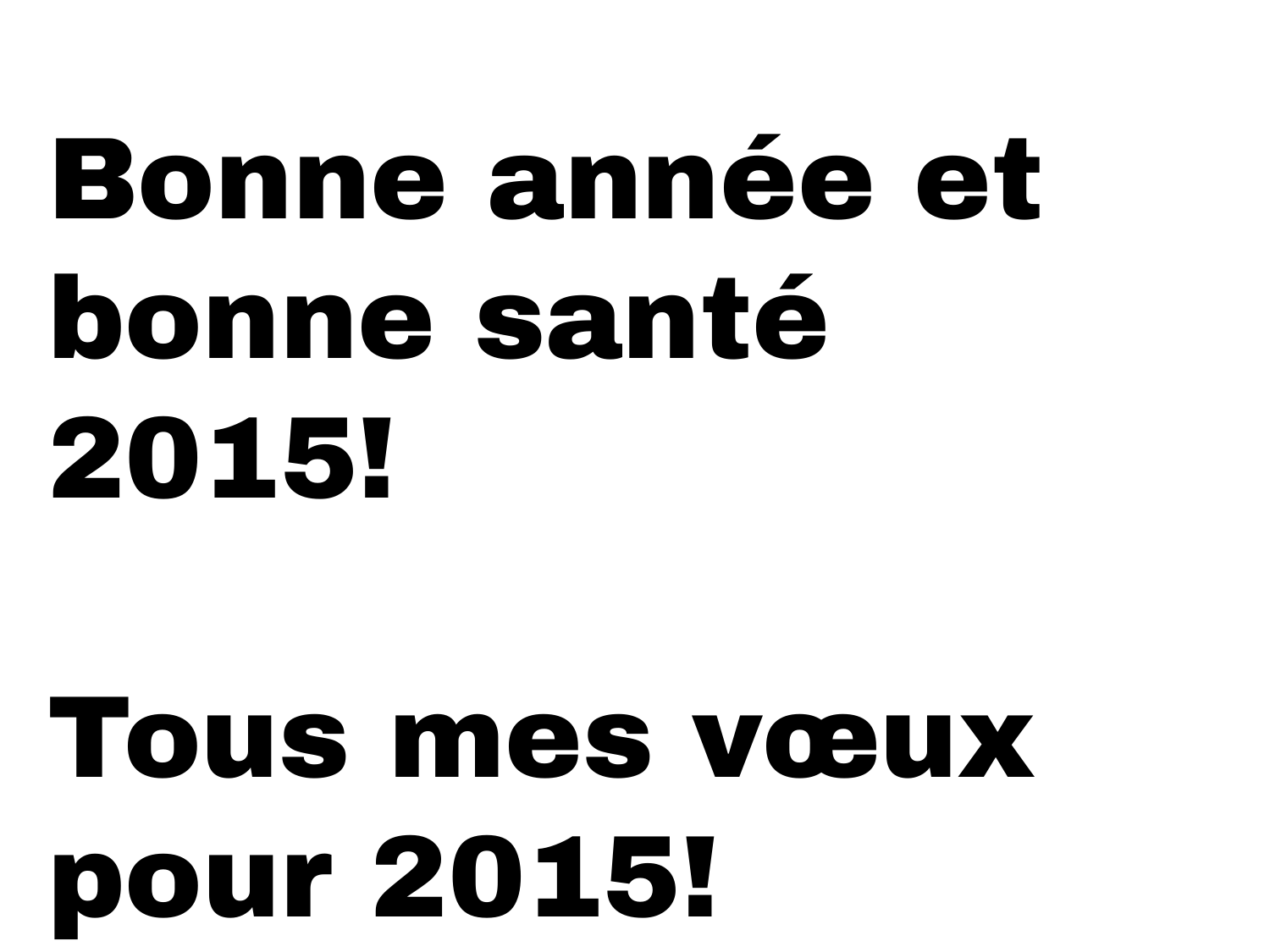

Bonne année et bonne santé 2015!

Tous mes vœux pour 2015!